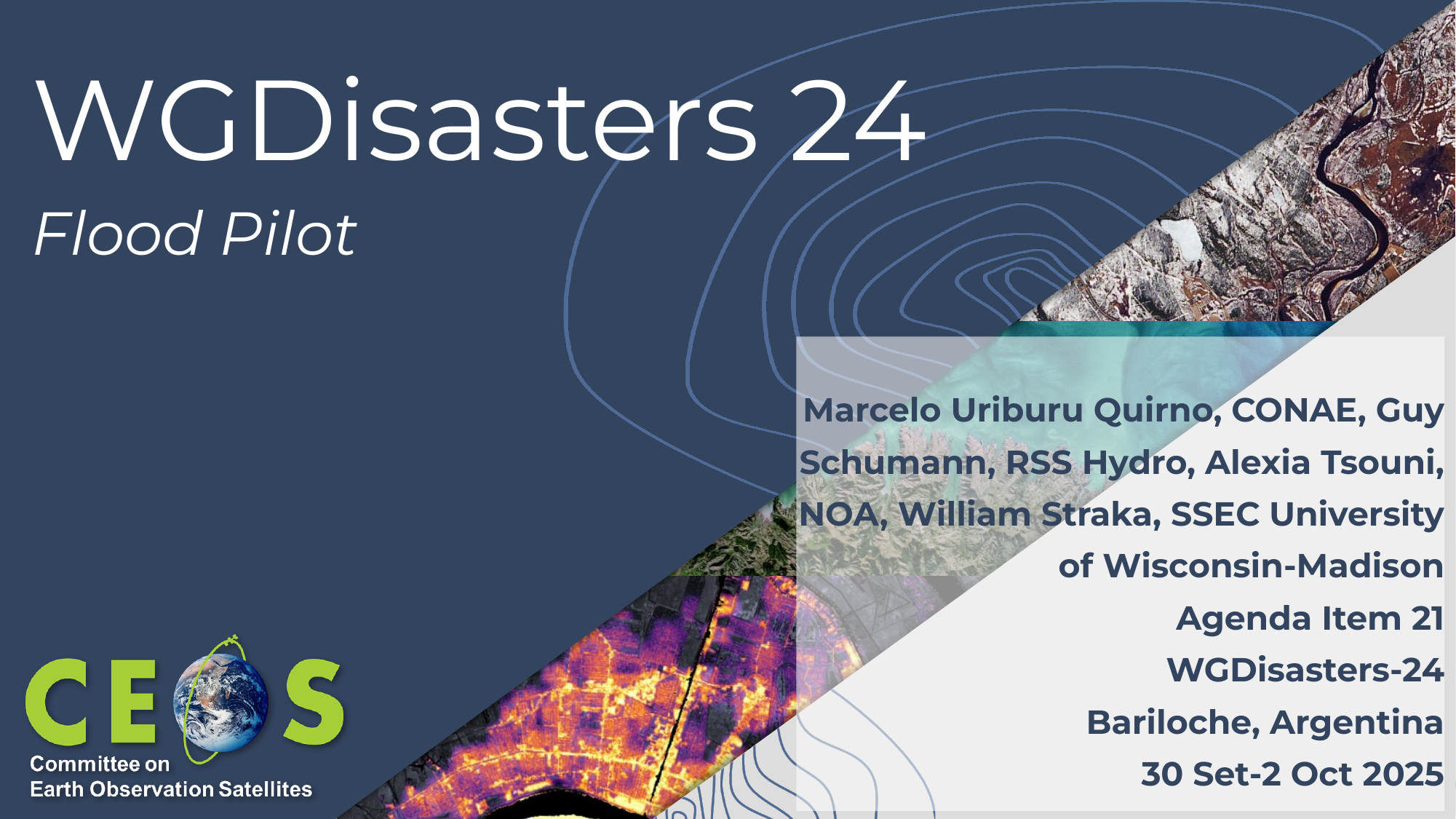

# WGDisasters 24
Flood Pilot

Marcelo Uriburu Quirno, CONAE, Guy Schumann, RSS Hydro, Alexia Tsouni, NOA, William Straka, SSEC University of Wisconsin-Madison
Agenda Item 21
WGDisasters-24
Bariloche, Argentina
30 Set-2 Oct 2025